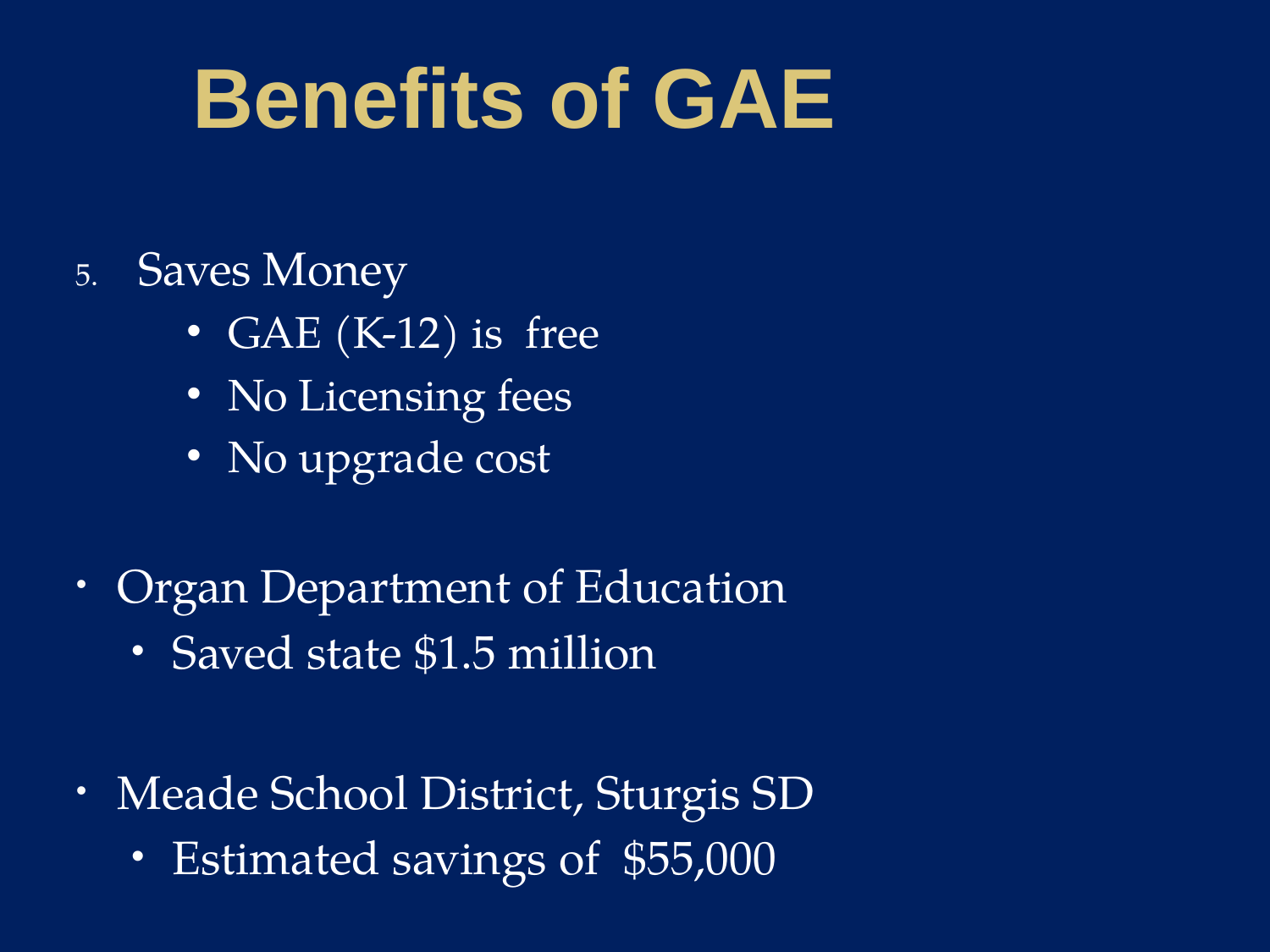

# Benefits of GAE
Saves Money
GAE (K-12) is  free
No Licensing fees
No upgrade cost

Organ Department of Education
Saved state $1.5 million

Meade School District, Sturgis SD
Estimated savings of  $55,000